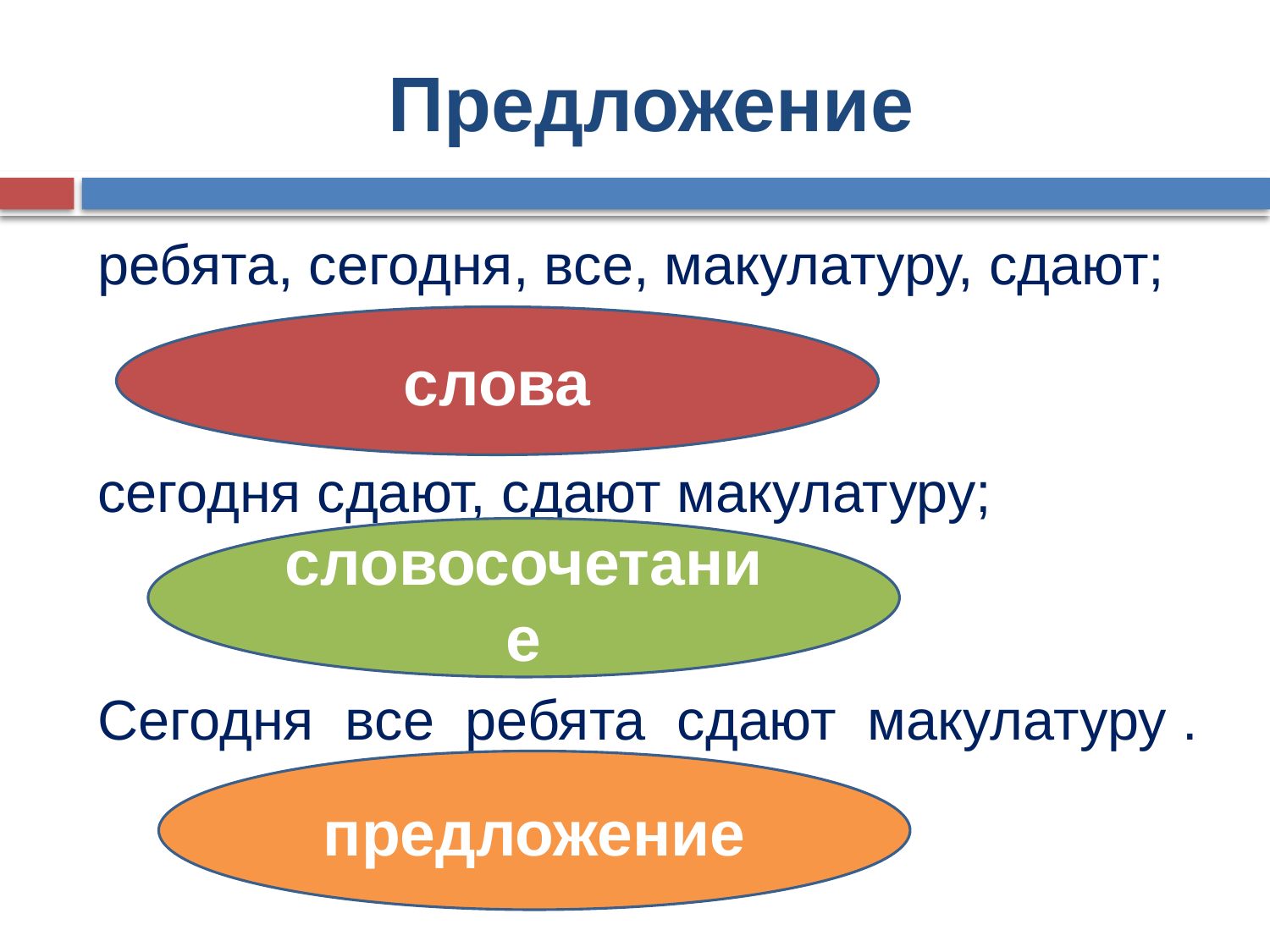

# Предложение
ребята, сегодня, все, макулатуру, сдают;

сегодня сдают, сдают макулатуру;

Сегодня  все  ребята  сдают  макулатуру .
слова
словосочетание
предложение